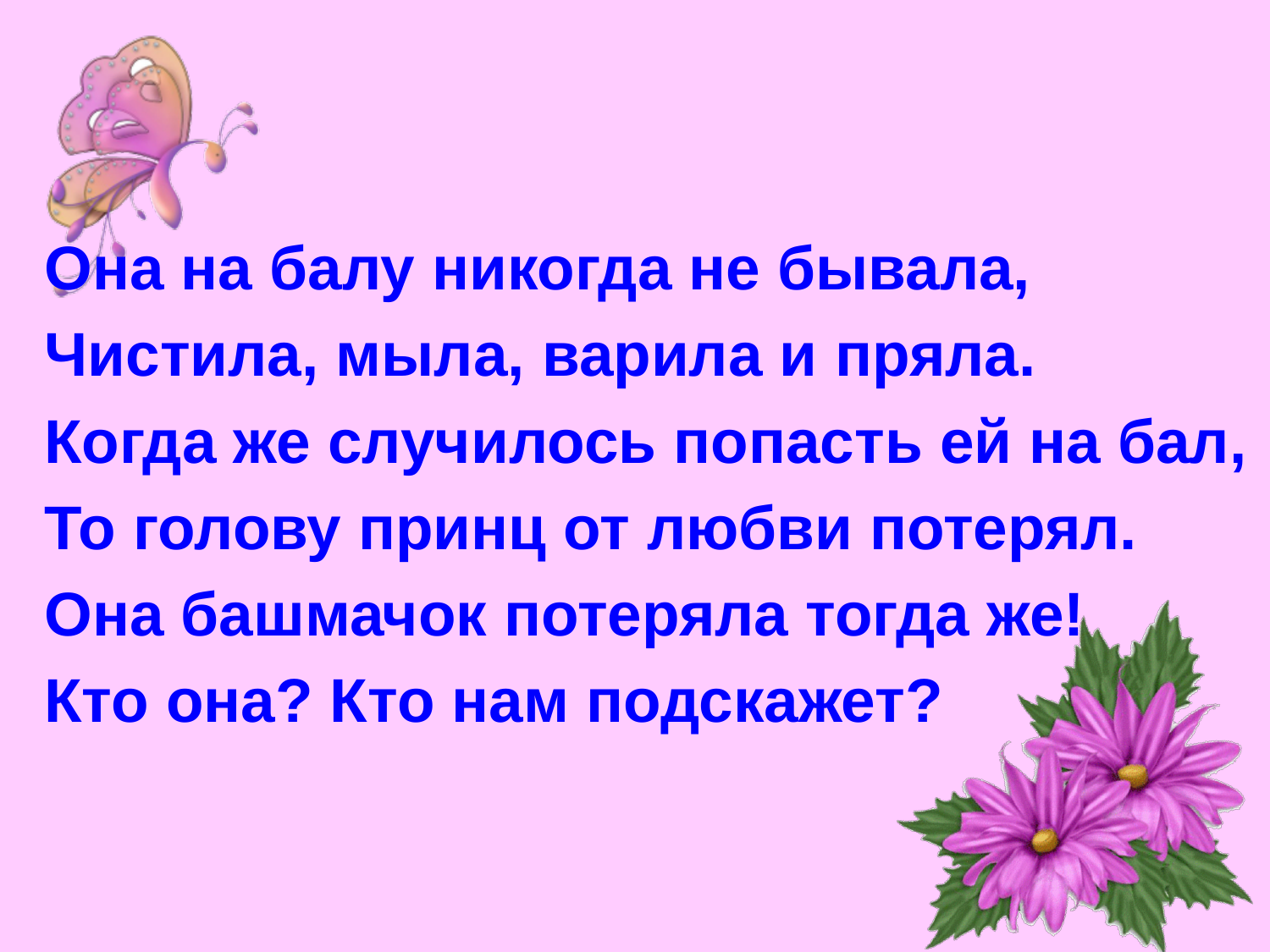

Она на балу никогда не бывала,
Чистила, мыла, варила и пряла.
Когда же случилось попасть ей на бал,
То голову принц от любви потерял.
Она башмачок потеряла тогда же!
Кто она? Кто нам подскажет?